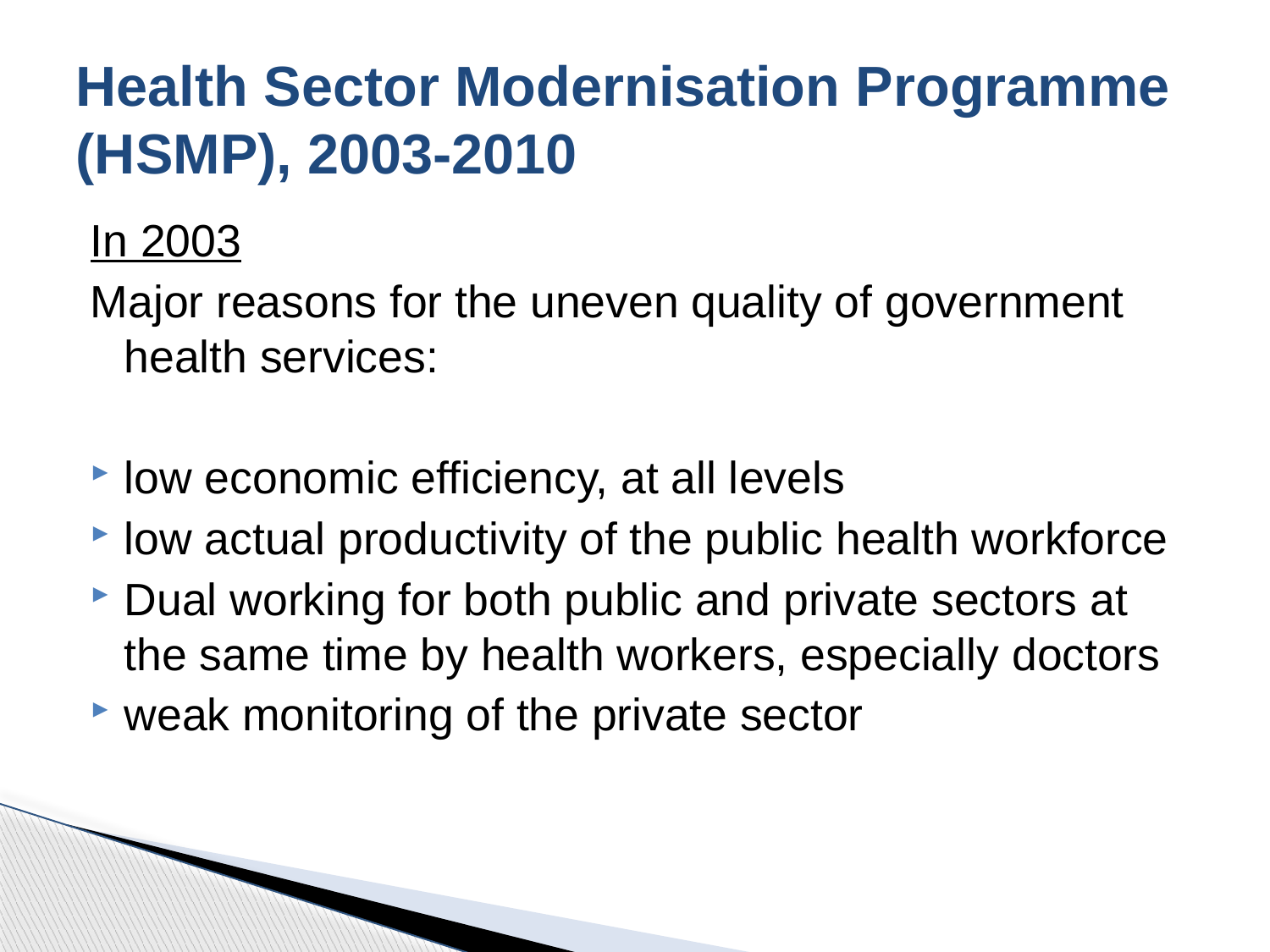

# Health Sector Modernisation Programme (HSMP), 2003-2010
In 2003
Major reasons for the uneven quality of government health services:

low economic efficiency, at all levels
low actual productivity of the public health workforce
Dual working for both public and private sectors at the same time by health workers, especially doctors
weak monitoring of the private sector